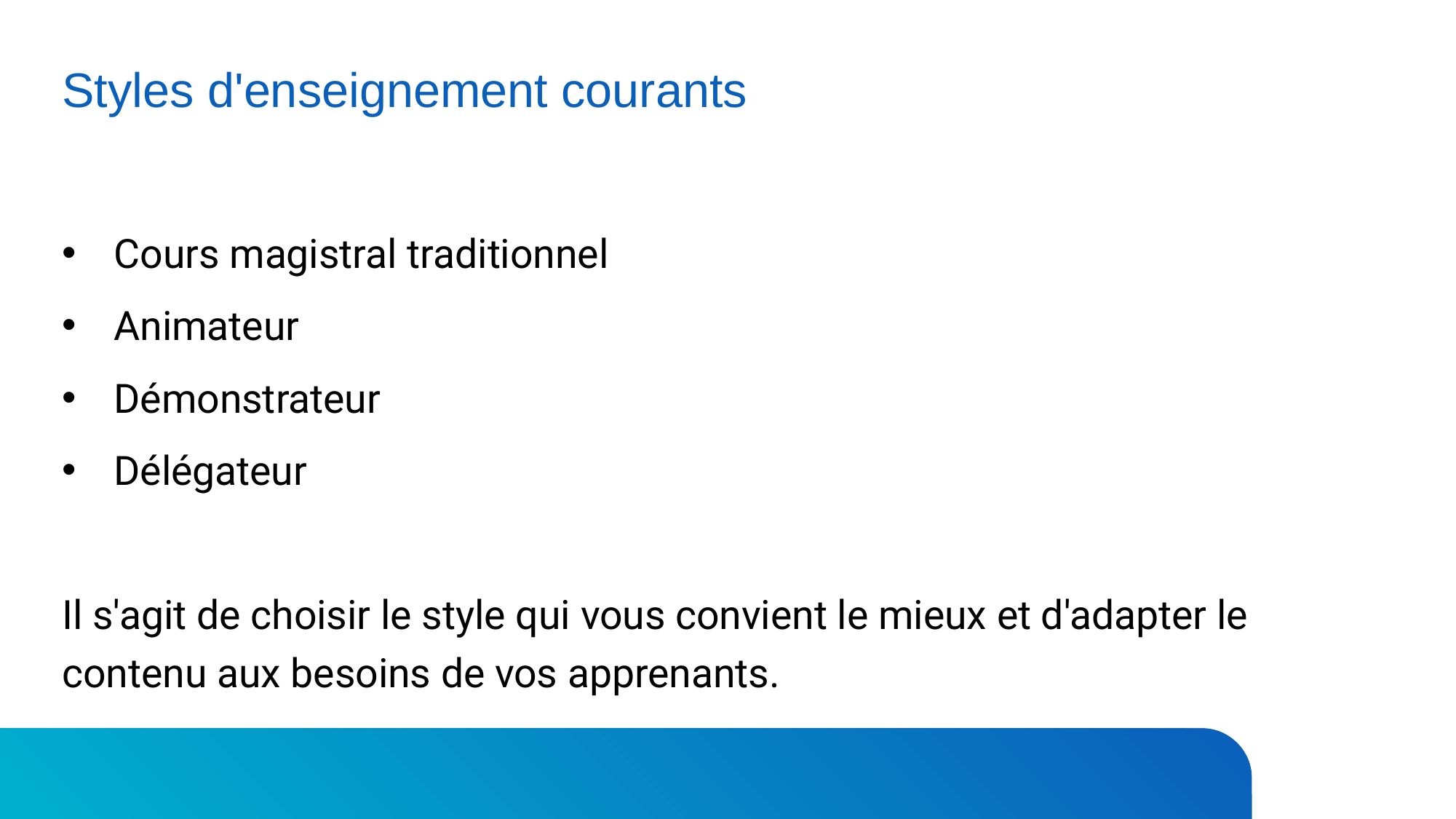

# Styles d'enseignement courants
Cours magistral traditionnel
Animateur
Démonstrateur
Délégateur

Il s'agit de choisir le style qui vous convient le mieux et d'adapter le contenu aux besoins de vos apprenants.